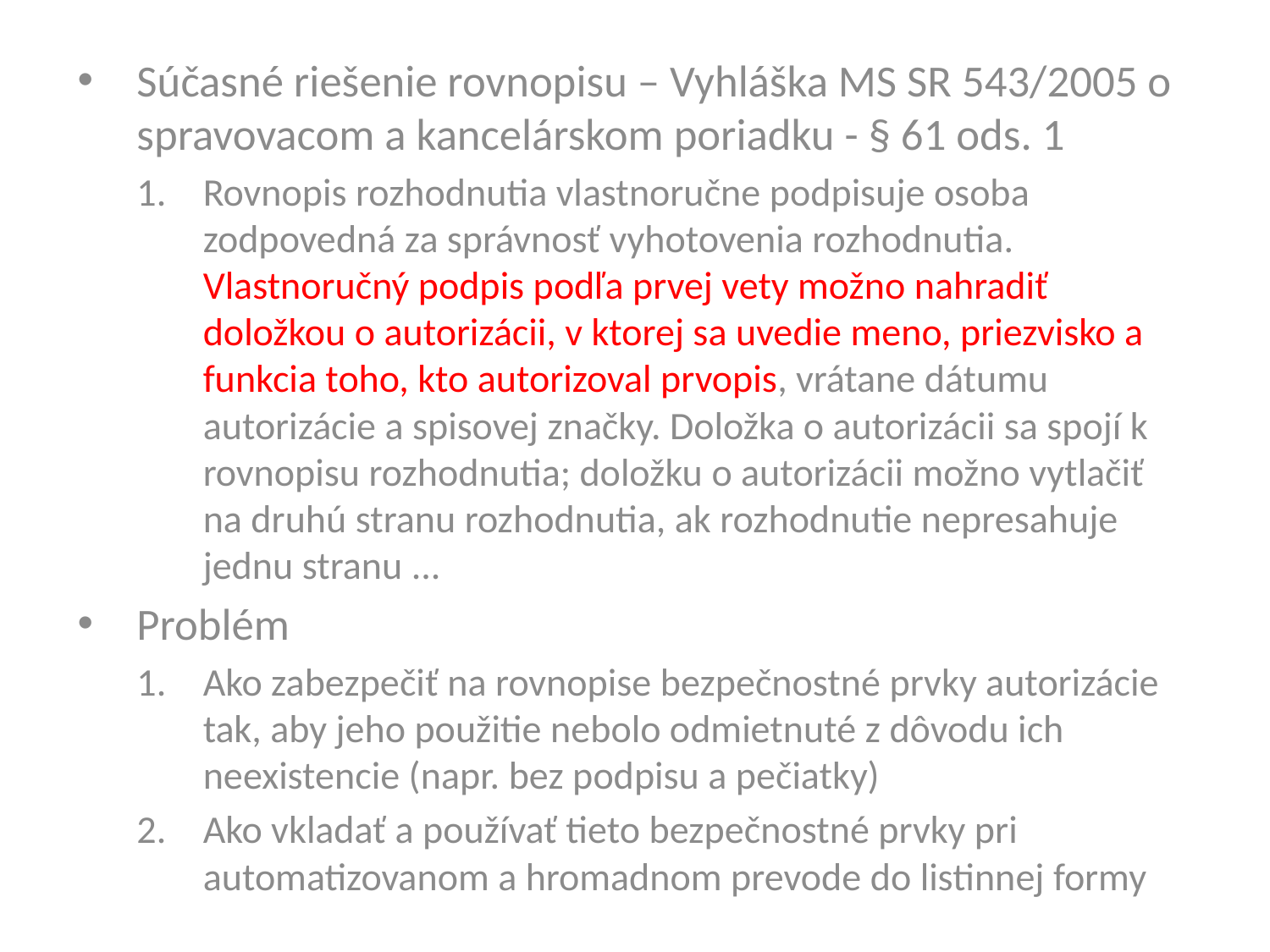

Súčasné riešenie rovnopisu – Vyhláška MS SR 543/2005 o spravovacom a kancelárskom poriadku - § 61 ods. 1
Rovnopis rozhodnutia vlastnoručne podpisuje osoba zodpovedná za správnosť vyhotovenia rozhodnutia. Vlastnoručný podpis podľa prvej vety možno nahradiť doložkou o autorizácii, v ktorej sa uvedie meno, priezvisko a funkcia toho, kto autorizoval prvopis, vrátane dátumu autorizácie a spisovej značky. Doložka o autorizácii sa spojí k rovnopisu rozhodnutia; doložku o autorizácii možno vytlačiť na druhú stranu rozhodnutia, ak rozhodnutie nepresahuje jednu stranu ...
Problém
Ako zabezpečiť na rovnopise bezpečnostné prvky autorizácie tak, aby jeho použitie nebolo odmietnuté z dôvodu ich neexistencie (napr. bez podpisu a pečiatky)
Ako vkladať a používať tieto bezpečnostné prvky pri automatizovanom a hromadnom prevode do listinnej formy